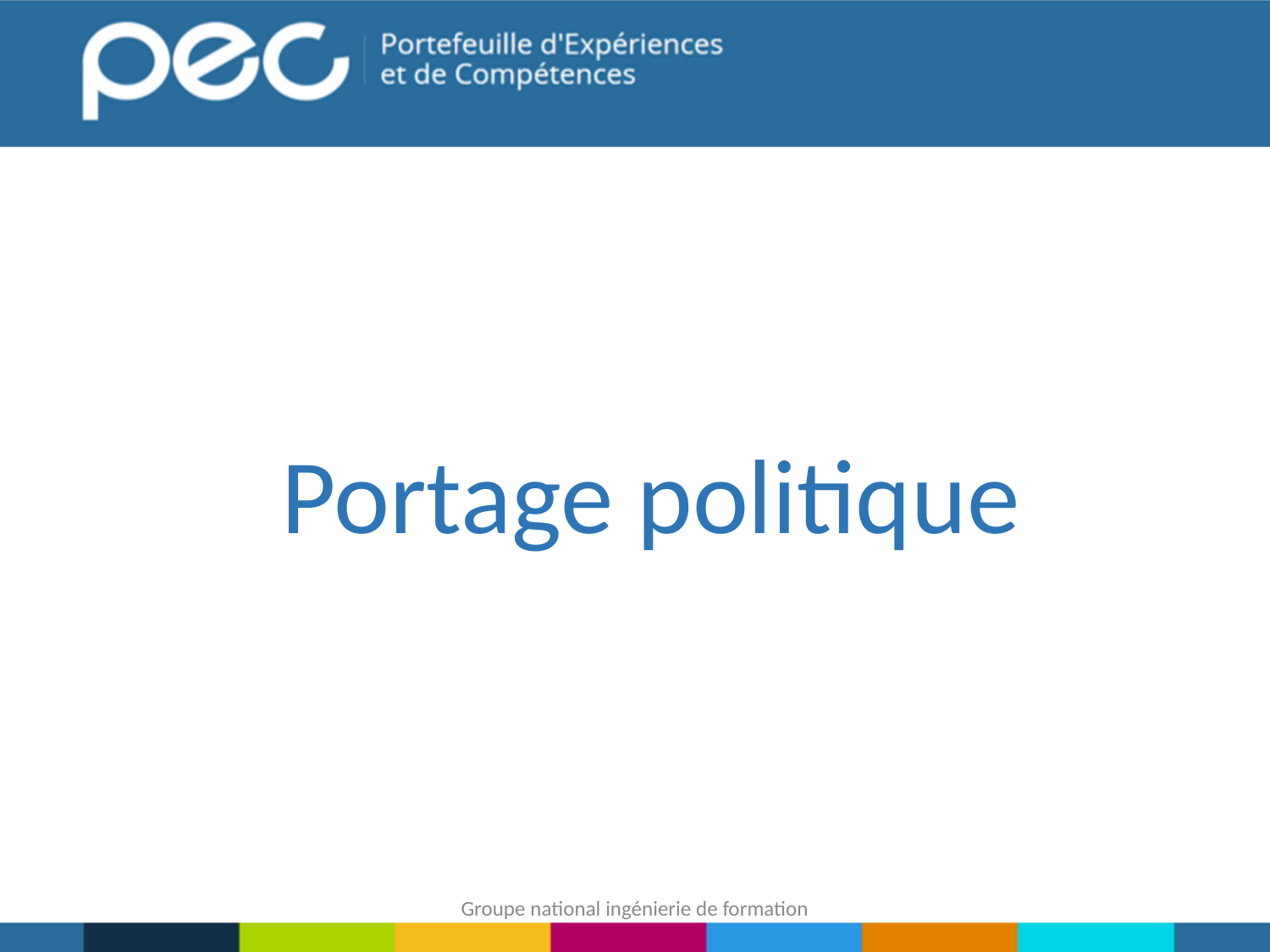

# Portage politique
Groupe national ingénierie de formation